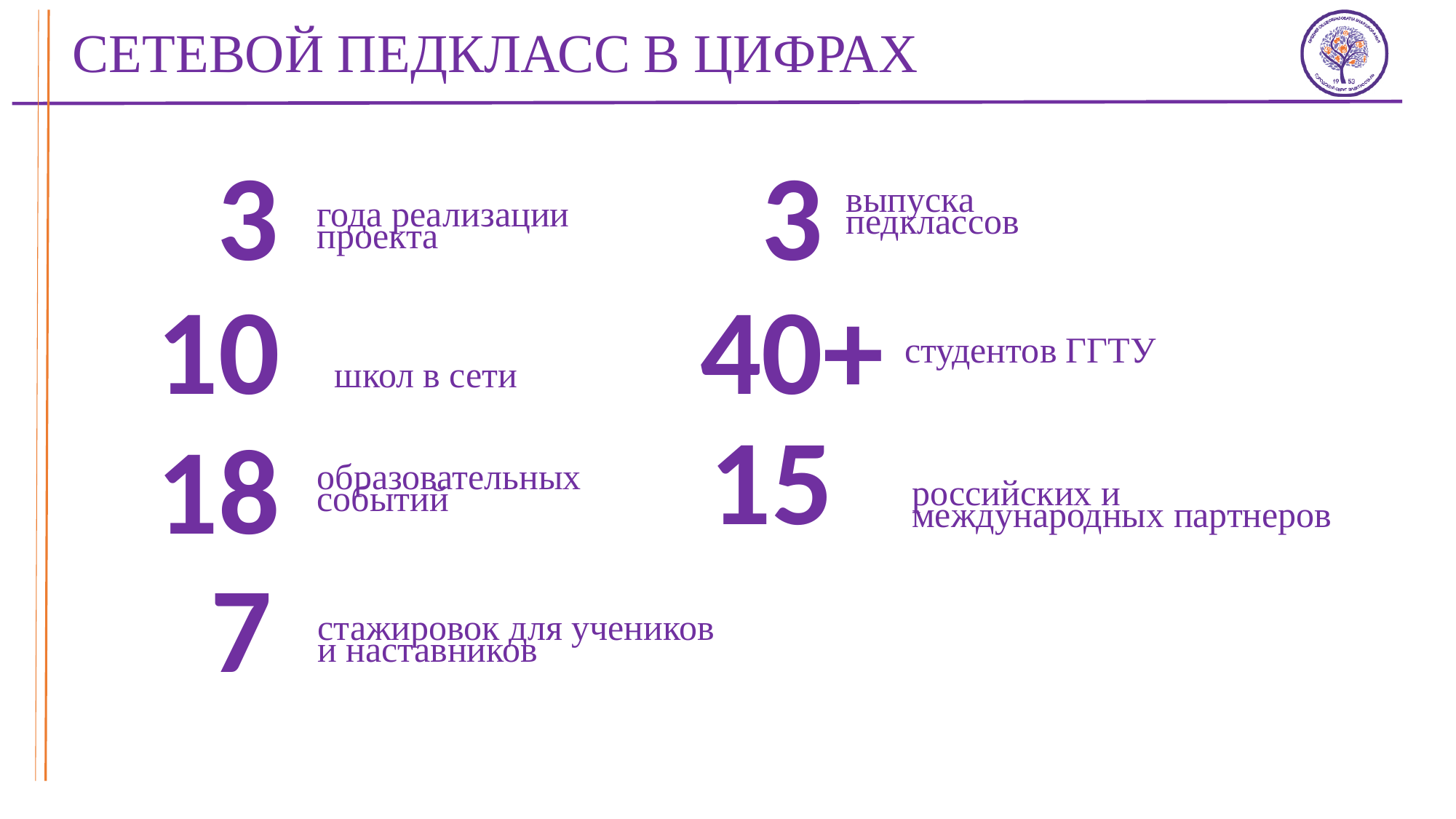

СЕТЕВОЙ ПЕДКЛАСС В ЦИФРАХ
3
3
выпуска
педклассов
года реализации
проекта
10
40+
студентов ГГТУ
школ в сети
15
18
образовательных
событий
российских и
международных партнеров
7
стажировок для учеников
и наставников